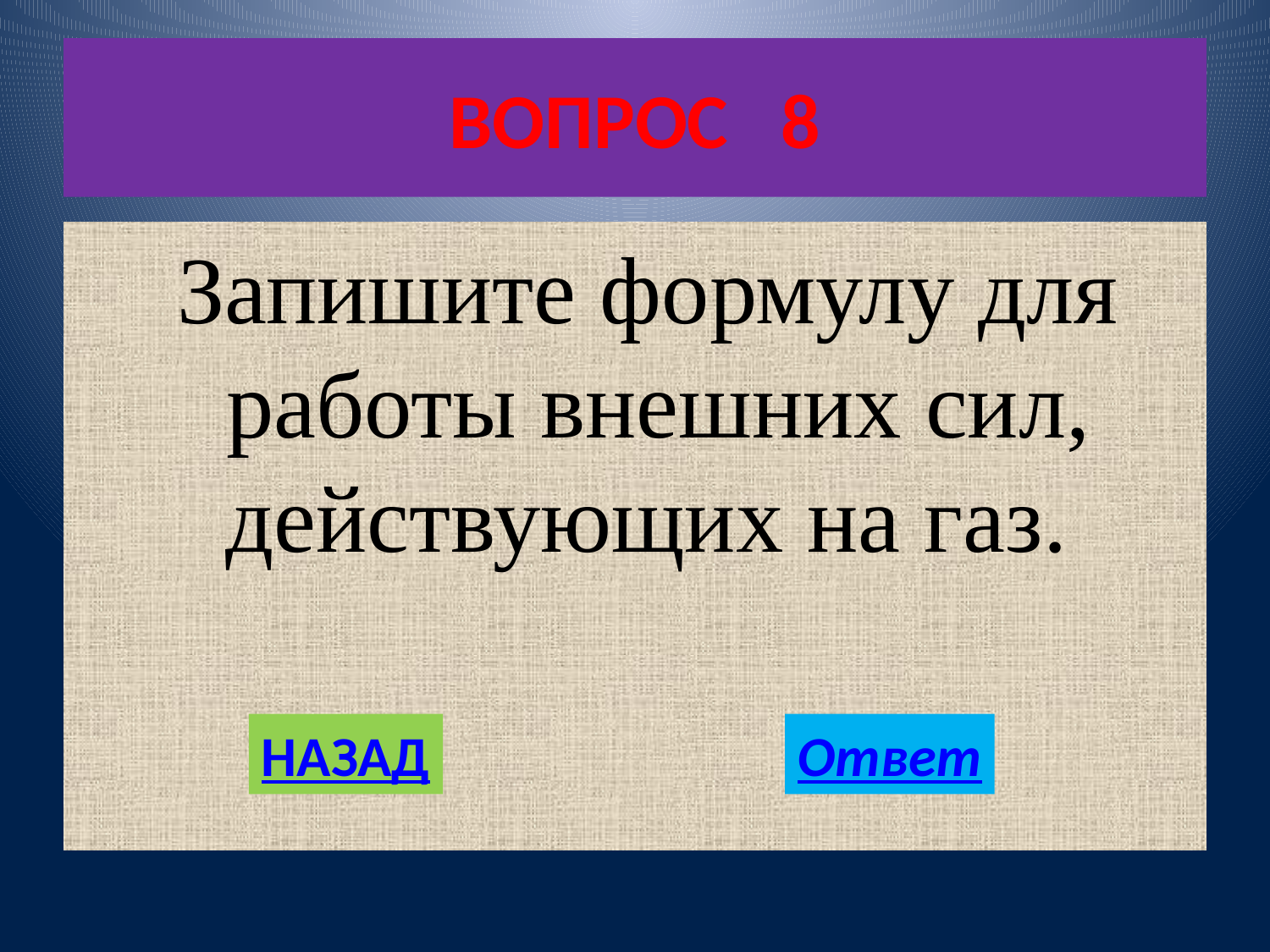

# ВОПРОС   8
 Запишите формулу для работы внешних сил, действующих на газ.

НАЗАД
Ответ